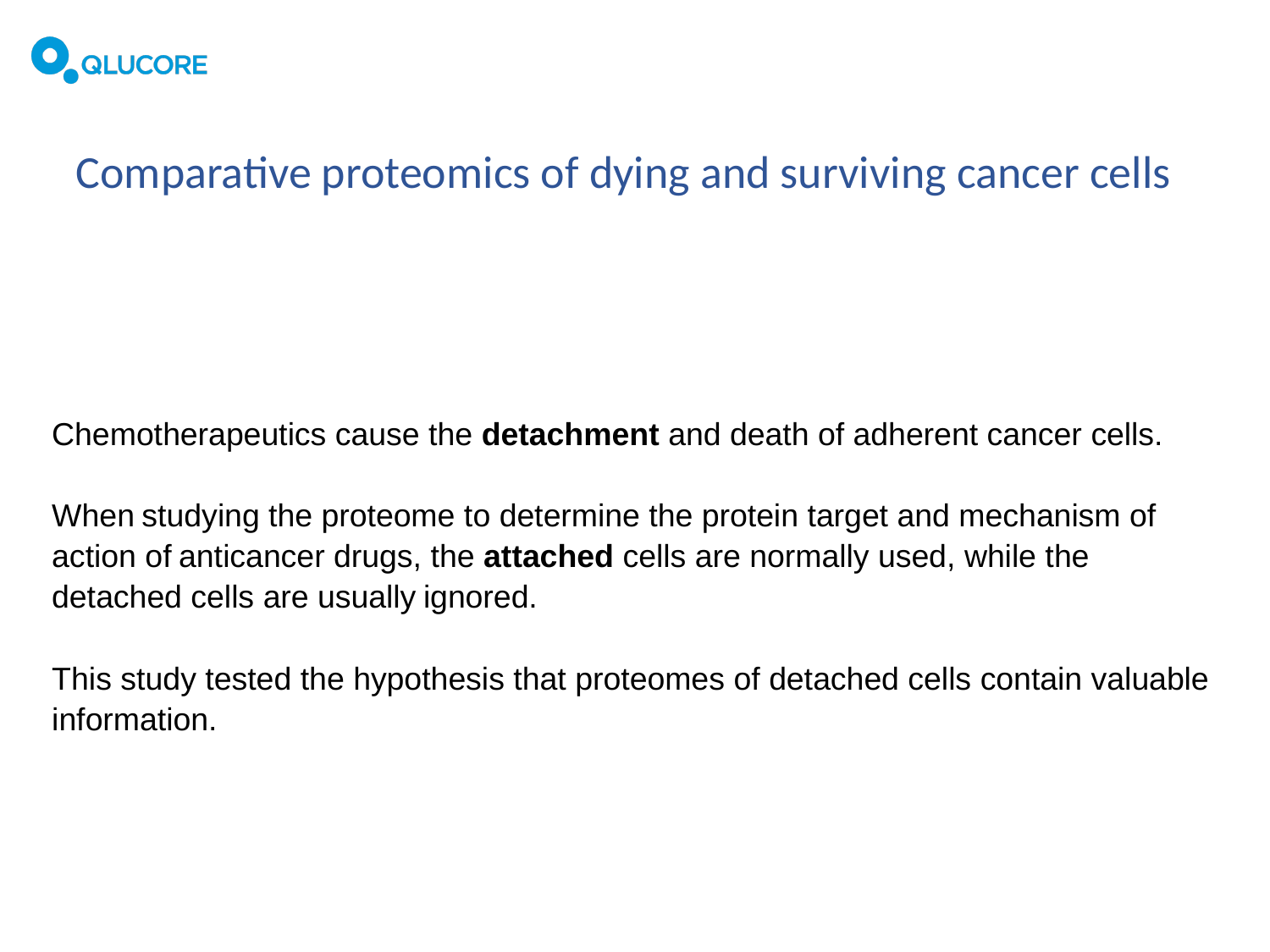

# Comparative proteomics of dying and surviving cancer cells

Chemotherapeutics cause the detachment and death of adherent cancer cells.

When studying the proteome to determine the protein target and mechanism of action of anticancer drugs, the attached cells are normally used, while the detached cells are usually ignored.

This study tested the hypothesis that proteomes of detached cells contain valuable information.